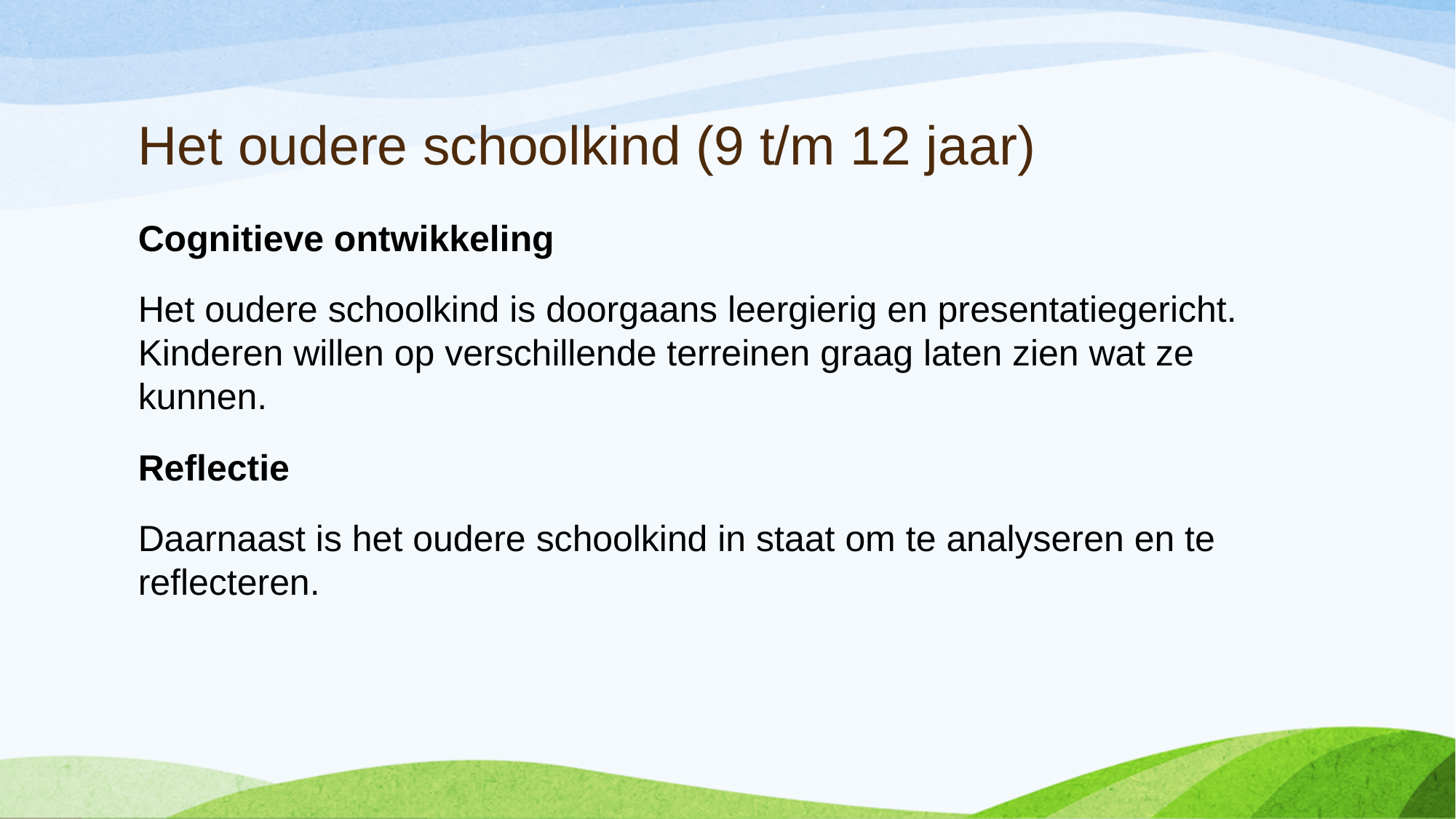

# Het oudere schoolkind (9 t/m 12 jaar)
Cognitieve ontwikkeling
Het oudere schoolkind is doorgaans leergierig en presentatiegericht. Kinderen willen op verschillende terreinen graag laten zien wat ze kunnen.
Reflectie
Daarnaast is het oudere schoolkind in staat om te analyseren en te reflecteren.